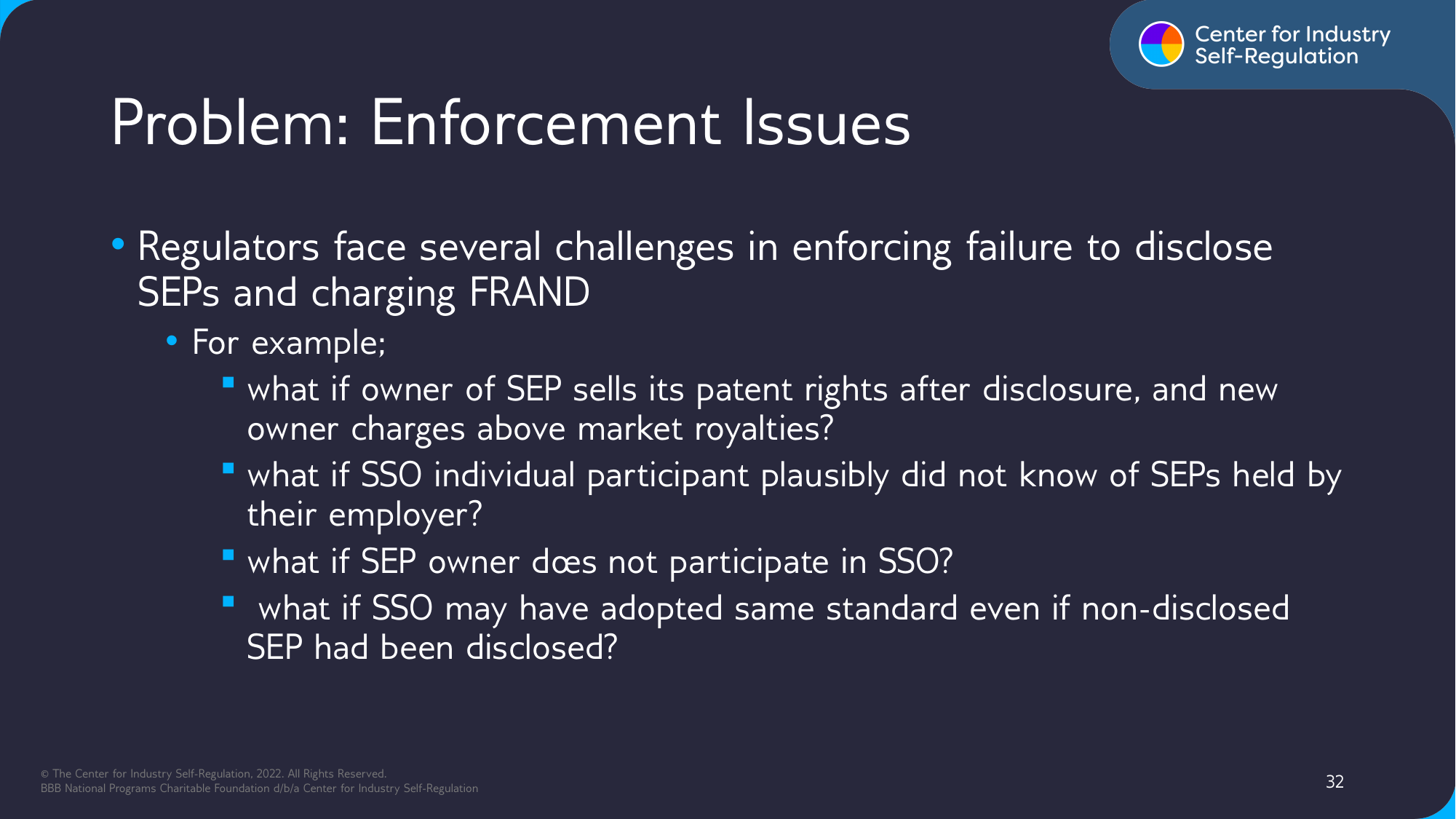

# Problem: Enforcement Issues
Regulators face several challenges in enforcing failure to disclose SEPs and charging FRAND​
For example;
what if owner of SEP sells its patent rights after disclosure, and new owner charges above market royalties?​
what if SSO individual participant plausibly did not know of SEPs held by their employer?​
what if SEP owner does not participate in SSO?​
 what if SSO may have adopted same standard even if non-disclosed SEP had been disclosed?​
32